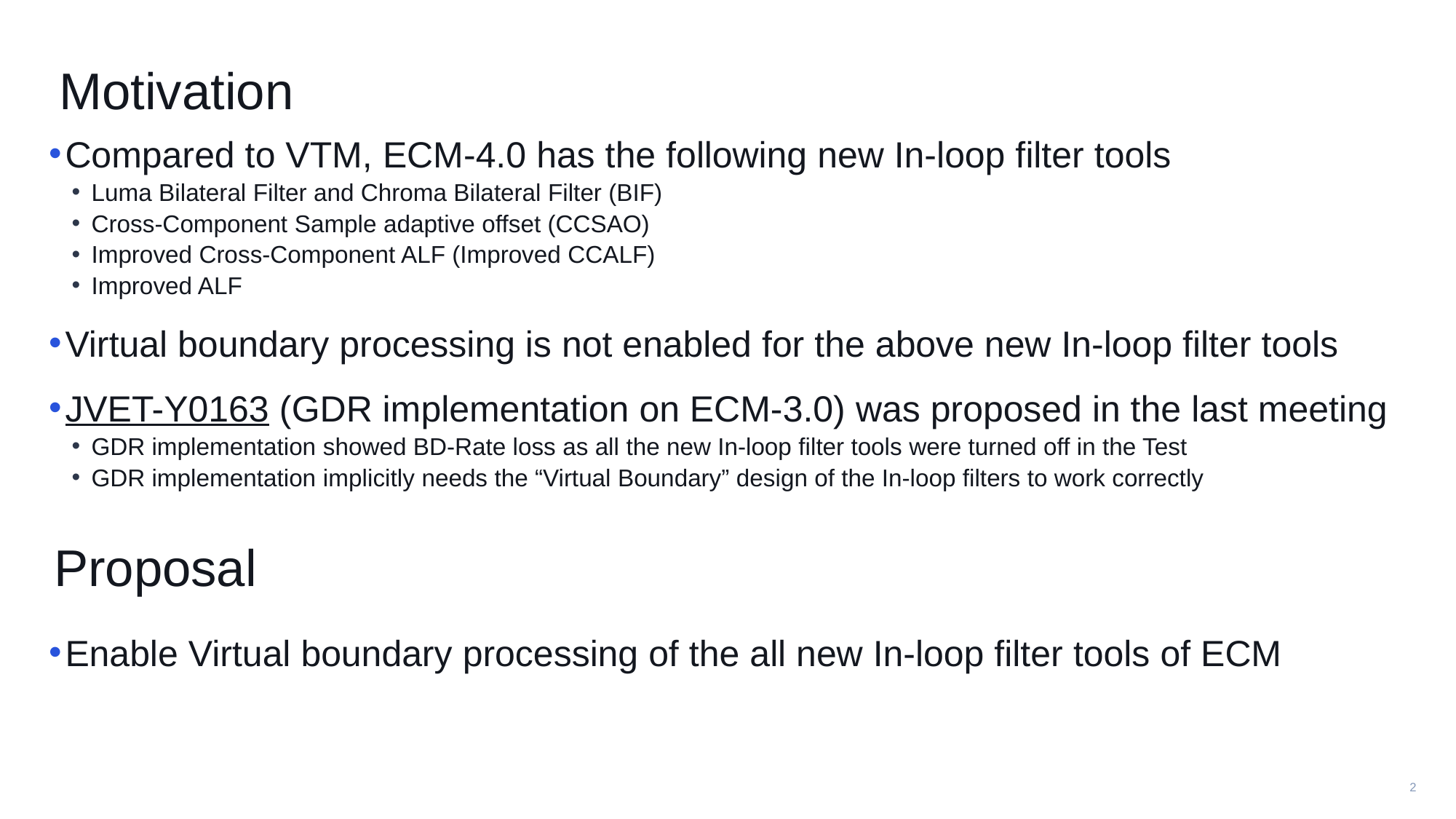

# Motivation
Compared to VTM, ECM-4.0 has the following new In-loop filter tools
Luma Bilateral Filter and Chroma Bilateral Filter (BIF)
Cross-Component Sample adaptive offset (CCSAO)
Improved Cross-Component ALF (Improved CCALF)
Improved ALF
Virtual boundary processing is not enabled for the above new In-loop filter tools
JVET-Y0163 (GDR implementation on ECM-3.0) was proposed in the last meeting
GDR implementation showed BD-Rate loss as all the new In-loop filter tools were turned off in the Test
GDR implementation implicitly needs the “Virtual Boundary” design of the In-loop filters to work correctly

Enable Virtual boundary processing of the all new In-loop filter tools of ECM
Proposal